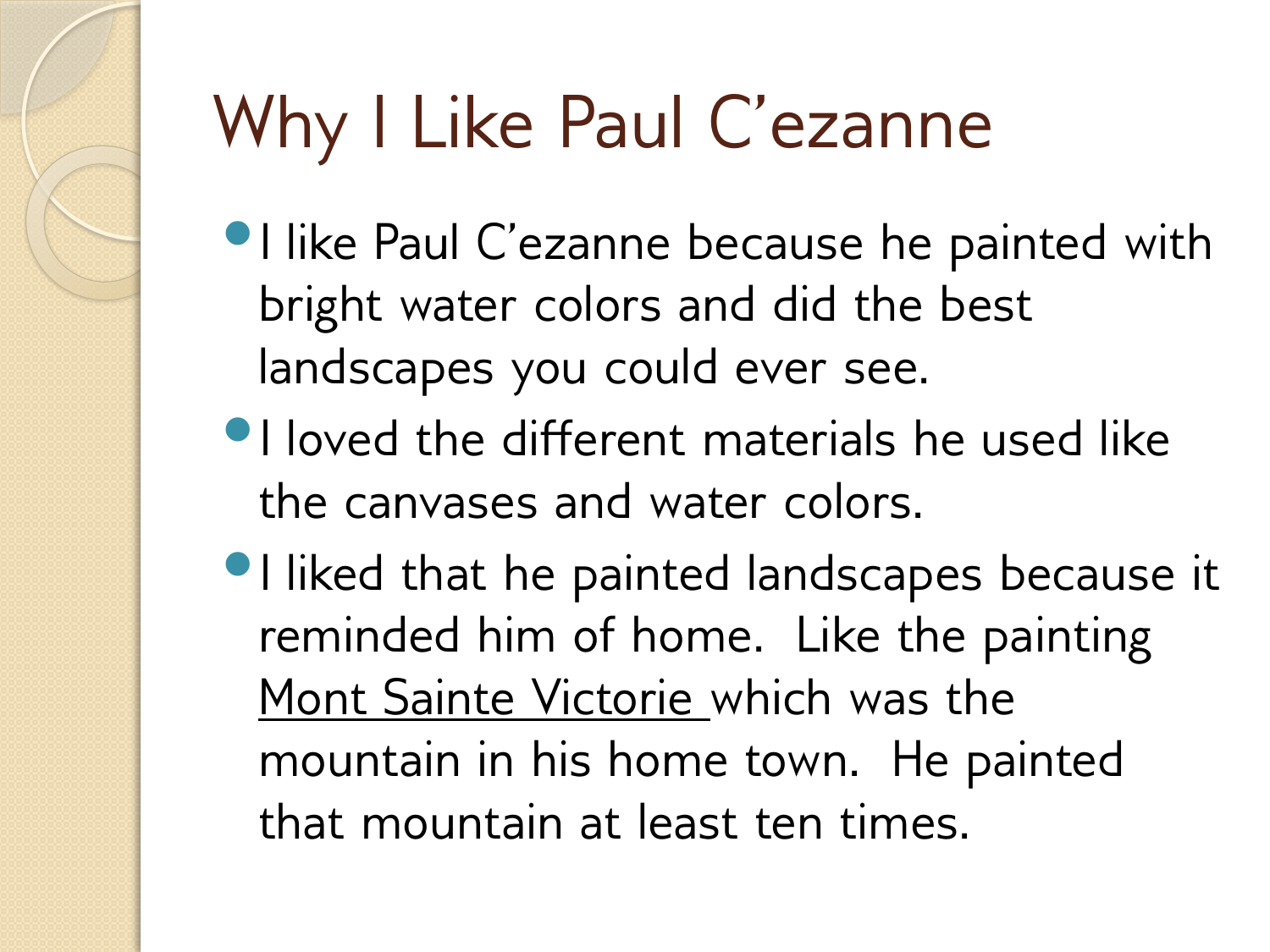

# Why I Like Paul C’ezanne
I like Paul C’ezanne because he painted with bright water colors and did the best landscapes you could ever see.
I loved the different materials he used like the canvases and water colors.
I liked that he painted landscapes because it reminded him of home.  Like the painting Mont Sainte Victorie which was the mountain in his home town.  He painted that mountain at least ten times.